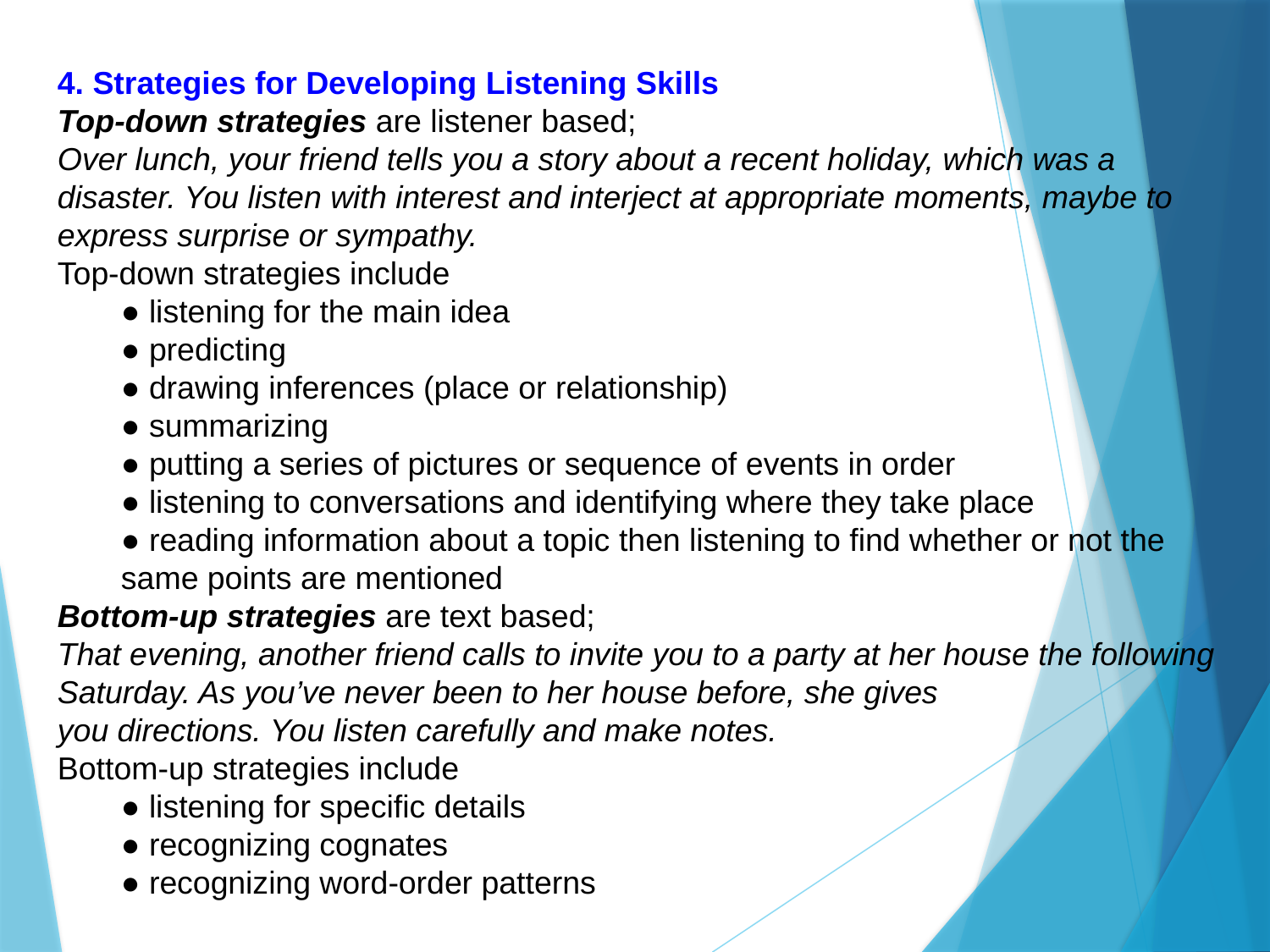

4. Strategies for Developing Listening Skills
Top-down strategies are listener based;
Over lunch, your friend tells you a story about a recent holiday, which was a disaster. You listen with interest and interject at appropriate moments, maybe to express surprise or sympathy.
Top-down strategies include
● listening for the main idea
● predicting
● drawing inferences (place or relationship)
● summarizing
● putting a series of pictures or sequence of events in order
● listening to conversations and identifying where they take place
● reading information about a topic then listening to find whether or not the same points are mentioned
Bottom-up strategies are text based;
That evening, another friend calls to invite you to a party at her house the following Saturday. As you’ve never been to her house before, she gives
you directions. You listen carefully and make notes.
Bottom-up strategies include
● listening for specific details
● recognizing cognates
● recognizing word-order patterns